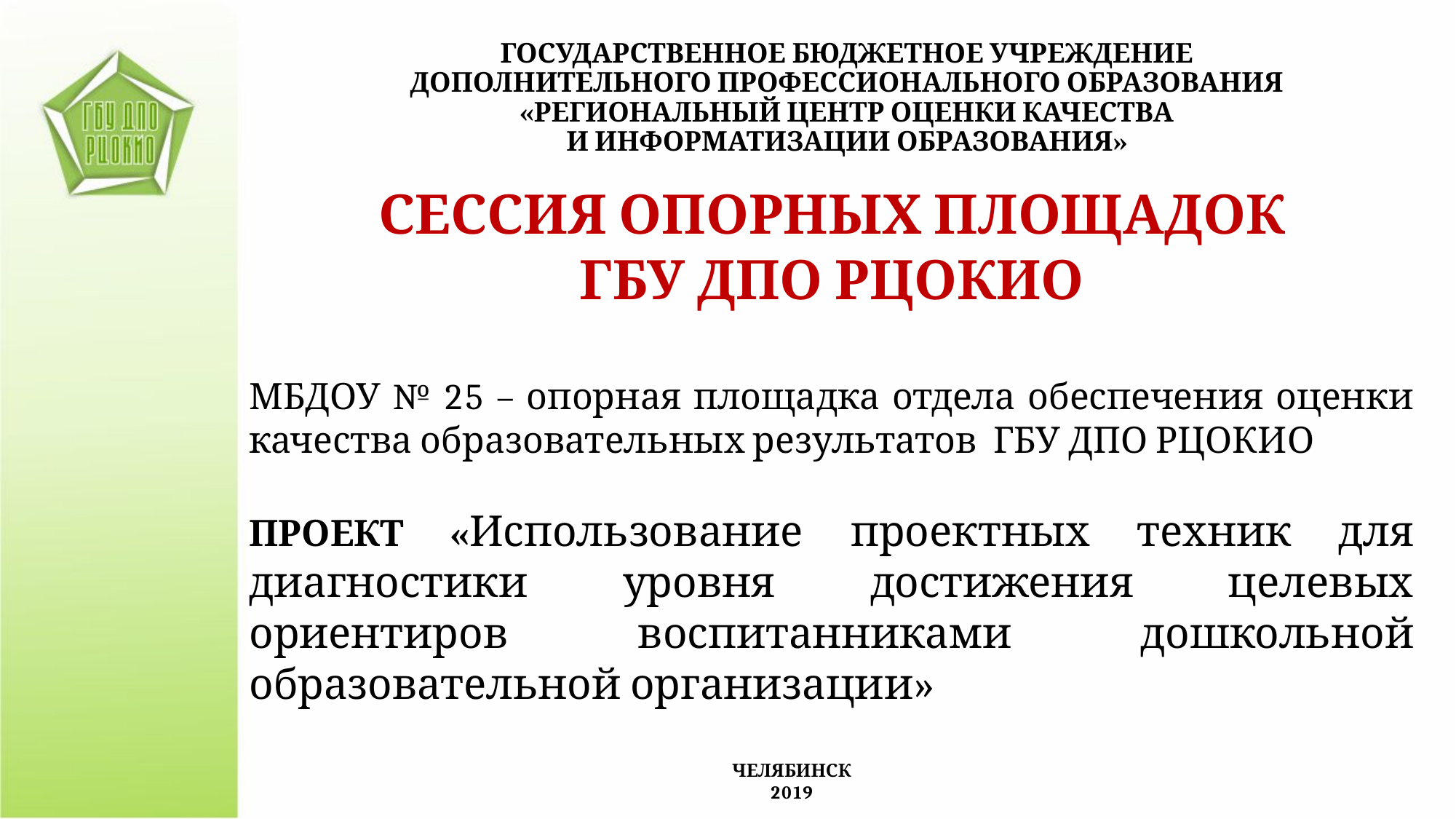

ГОСУДАРСТВЕННОЕ БЮДЖЕТНОЕ УЧРЕЖДЕНИЕ
ДОПОЛНИТЕЛЬНОГО ПРОФЕССИОНАЛЬНОГО ОБРАЗОВАНИЯ
«РЕГИОНАЛЬНЫЙ ЦЕНТР ОЦЕНКИ КАЧЕСТВА
И ИНФОРМАТИЗАЦИИ ОБРАЗОВАНИЯ»
СЕССИЯ ОПОРНЫХ ПЛОЩАДОК
ГБУ ДПО РЦОКИО
МБДОУ № 25 – опорная площадка отдела обеспечения оценки качества образовательных результатов  ГБУ ДПО РЦОКИО

ПРОЕКТ «Использование проектных техник для диагностики уровня достижения целевых ориентиров воспитанниками дошкольной образовательной организации»
ЧЕЛЯБИНСК
2019